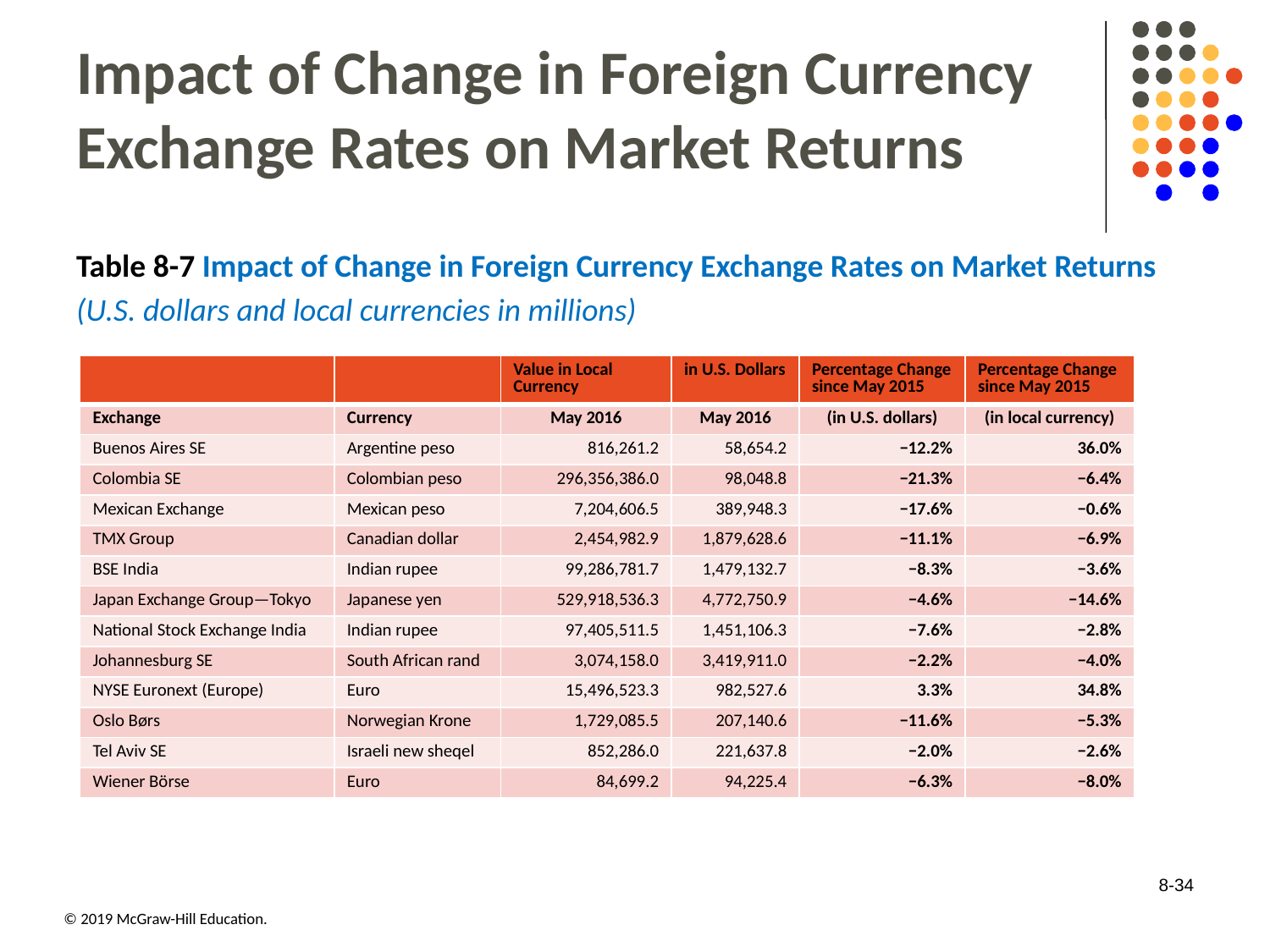

# Impact of Change in Foreign Currency Exchange Rates on Market Returns
Table 8-7 Impact of Change in Foreign Currency Exchange Rates on Market Returns
(U.S. dollars and local currencies in millions)
| blank | blank | Value in Local Currency | in U.S. Dollars | Percentage Change since May 2015 | Percentage Change since May 2015 |
| --- | --- | --- | --- | --- | --- |
| Exchange | Currency | May 2016 | May 2016 | (in U.S. dollars) | (in local currency) |
| Buenos Aires SE | Argentine peso | 816,261.2 | 58,654.2 | −12.2% | 36.0% |
| Colombia SE | Colombian peso | 296,356,386.0 | 98,048.8 | −21.3% | −6.4% |
| Mexican Exchange | Mexican peso | 7,204,606.5 | 389,948.3 | −17.6% | −0.6% |
| TMX Group | Canadian dollar | 2,454,982.9 | 1,879,628.6 | −11.1% | −6.9% |
| BSE India | Indian rupee | 99,286,781.7 | 1,479,132.7 | −8.3% | −3.6% |
| Japan Exchange Group—Tokyo | Japanese yen | 529,918,536.3 | 4,772,750.9 | −4.6% | −14.6% |
| National Stock Exchange India | Indian rupee | 97,405,511.5 | 1,451,106.3 | −7.6% | −2.8% |
| Johannesburg SE | South African rand | 3,074,158.0 | 3,419,911.0 | −2.2% | −4.0% |
| NYSE Euronext (Europe) | Euro | 15,496,523.3 | 982,527.6 | 3.3% | 34.8% |
| Oslo Børs | Norwegian Krone | 1,729,085.5 | 207,140.6 | −11.6% | −5.3% |
| Tel Aviv SE | Israeli new sheqel | 852,286.0 | 221,637.8 | −2.0% | −2.6% |
| Wiener Börse | Euro | 84,699.2 | 94,225.4 | −6.3% | −8.0% |
8-34